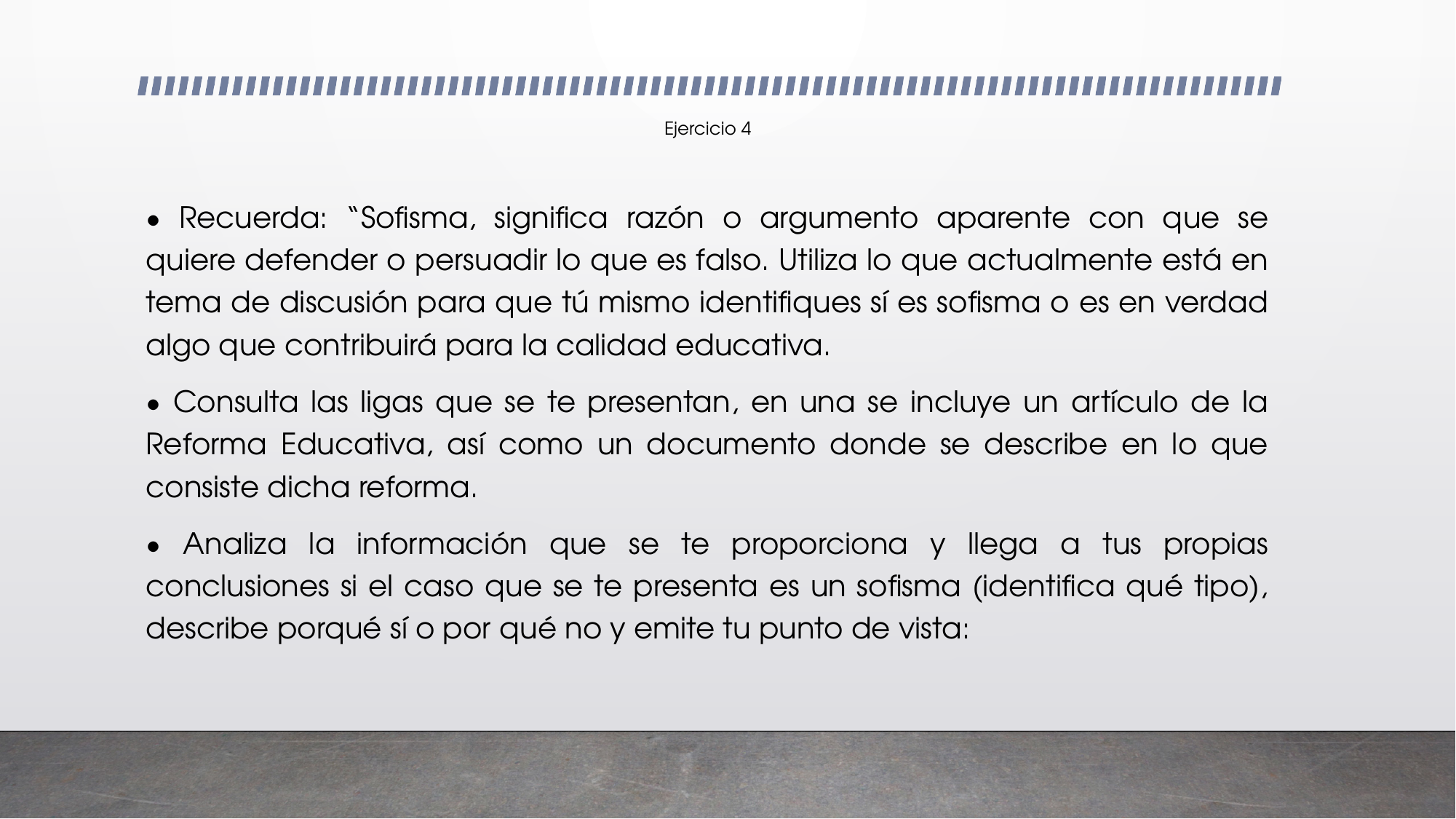

# Ejercicio 4
• Recuerda: “Sofisma, significa razón o argumento aparente con que se quiere defender o persuadir lo que es falso. Utiliza lo que actualmente está en tema de discusión para que tú mismo identifiques sí es sofisma o es en verdad algo que contribuirá para la calidad educativa.
• Consulta las ligas que se te presentan, en una se incluye un artículo de la Reforma Educativa, así como un documento donde se describe en lo que consiste dicha reforma.
• Analiza la información que se te proporciona y llega a tus propias conclusiones si el caso que se te presenta es un sofisma (identifica qué tipo), describe porqué sí o por qué no y emite tu punto de vista: